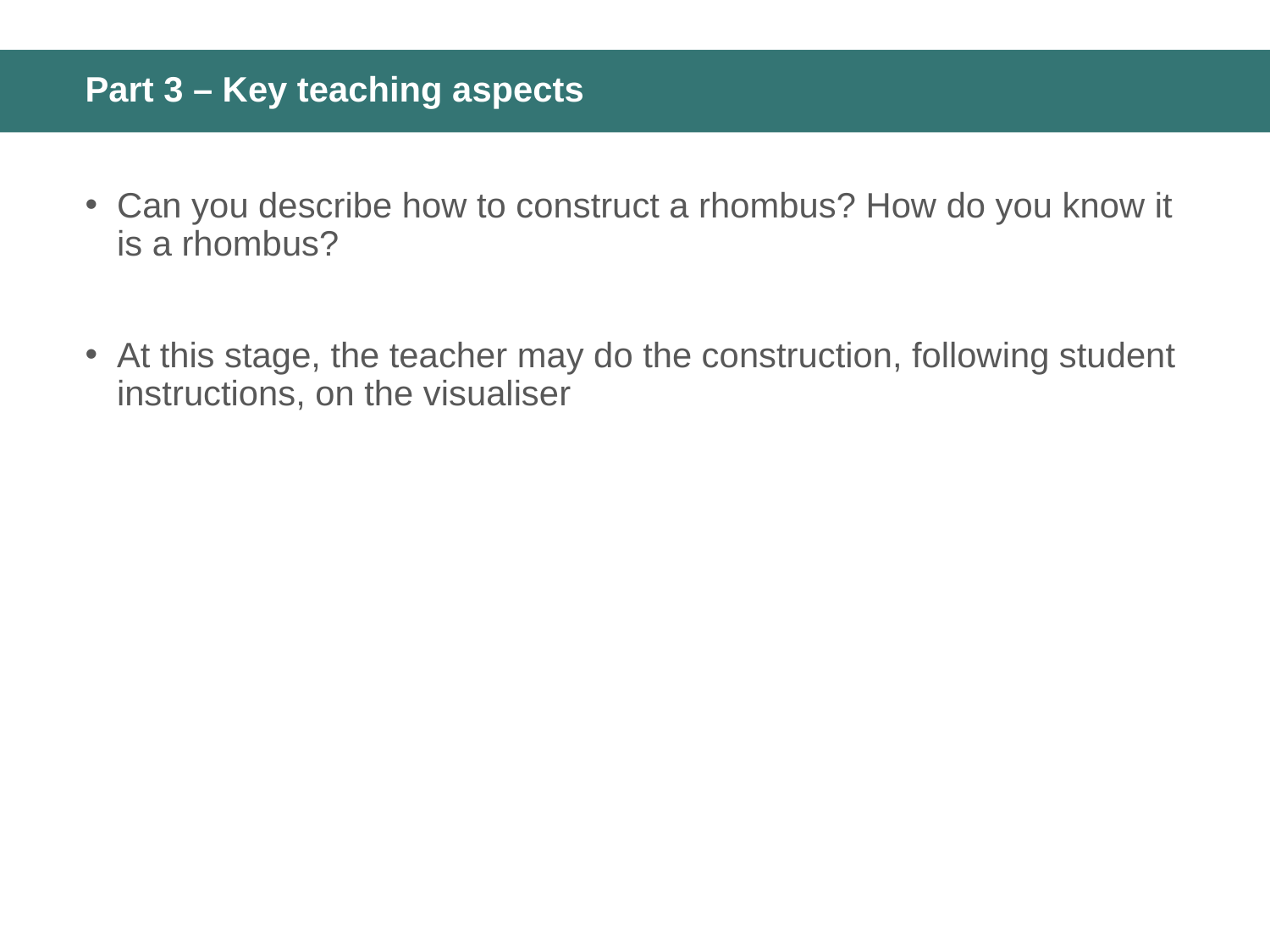

# Part 3 – Key teaching aspects
Can you describe how to construct a rhombus? How do you know it is a rhombus?

At this stage, the teacher may do the construction, following student instructions, on the visualiser